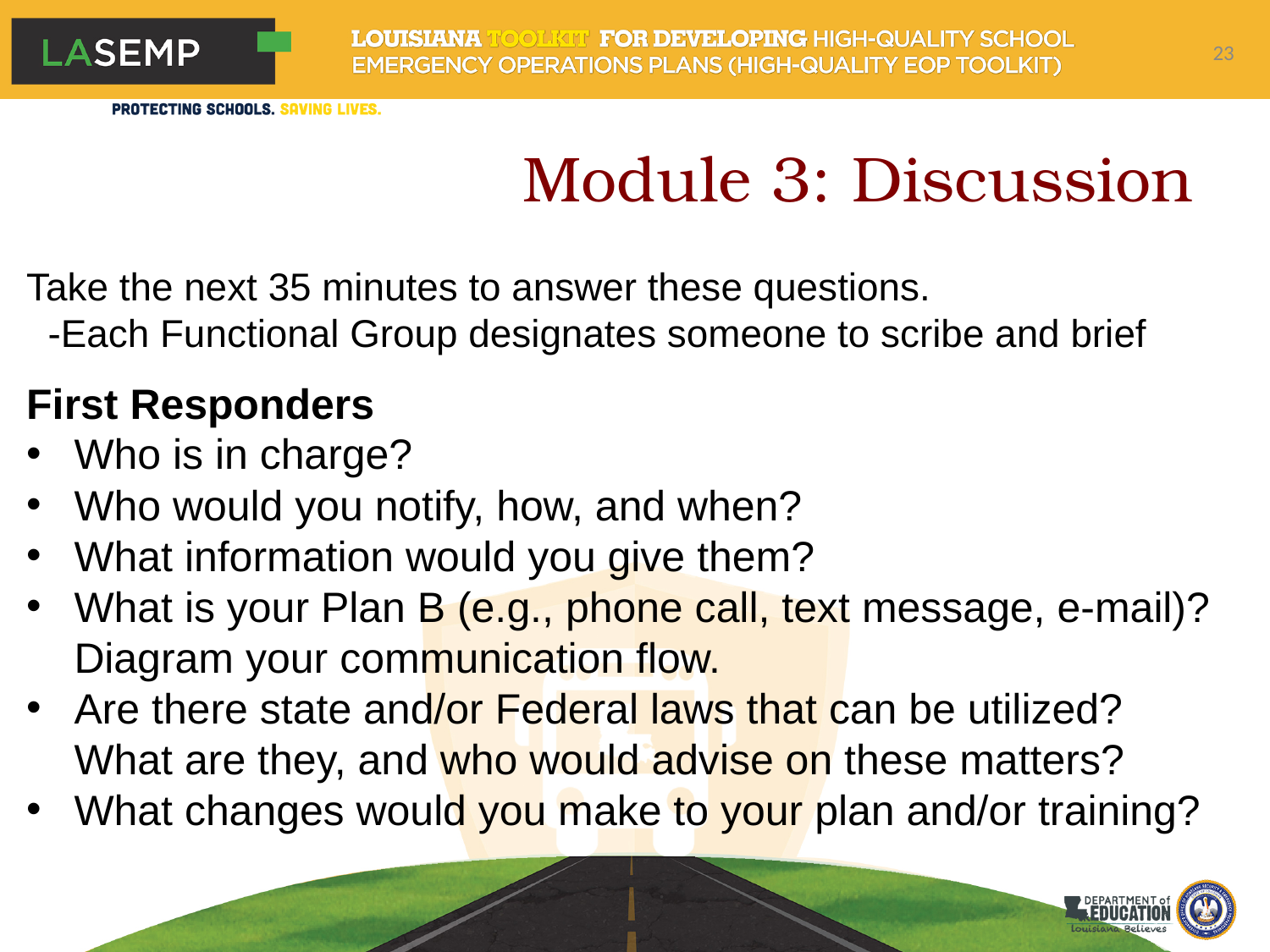

23
# Module 3: Discussion
Take the next 35 minutes to answer these questions.
  -Each Functional Group designates someone to scribe and brief

First Responders
Who is in charge?
Who would you notify, how, and when?
What information would you give them?
What is your Plan B (e.g., phone call, text message, e-mail)? Diagram your communication flow.
Are there state and/or Federal laws that can be utilized?  What are they, and who would advise on these matters?
What changes would you make to your plan and/or training?